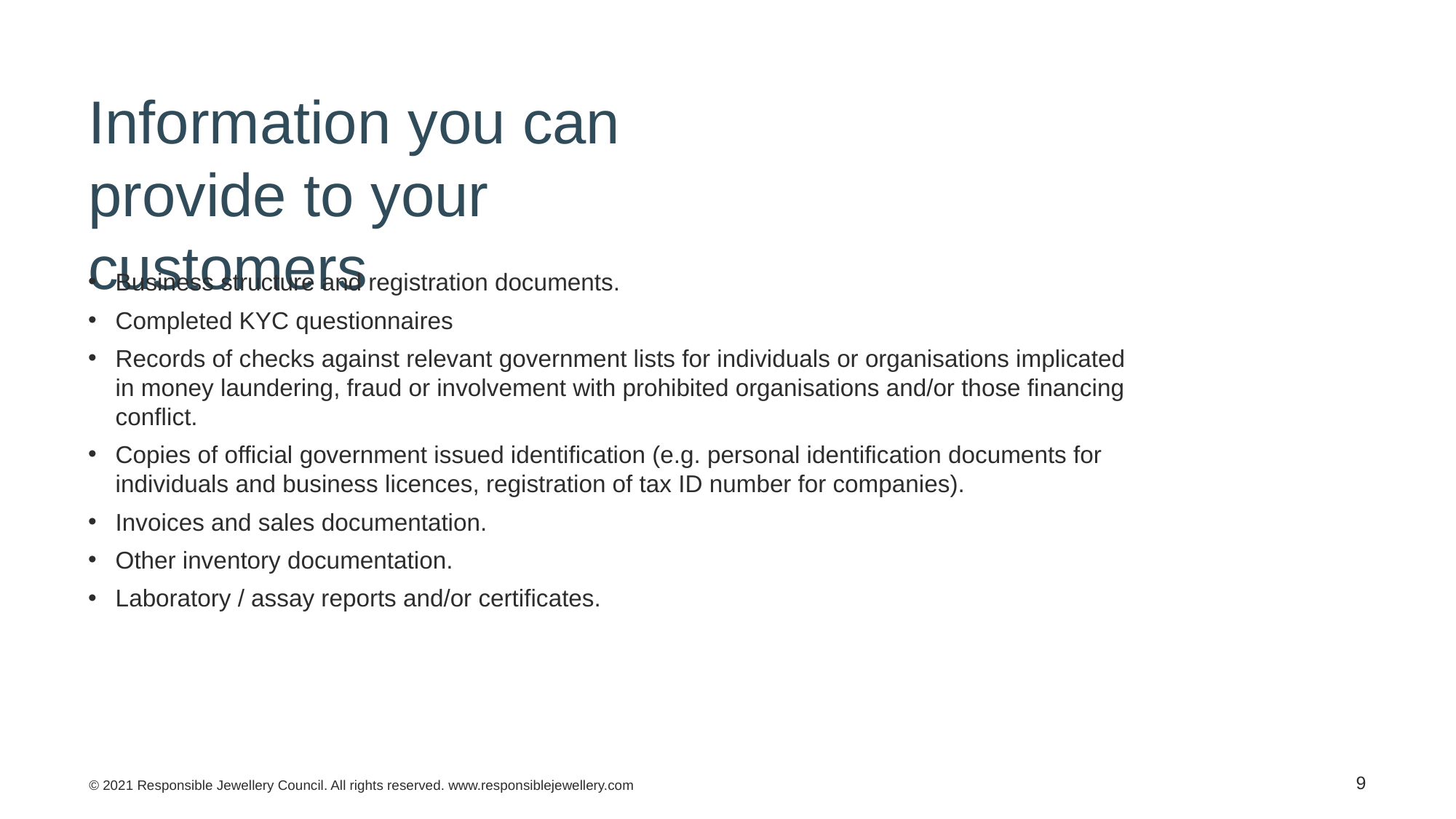

# Information you can provide to your customers
Business structure and registration documents.
Completed KYC questionnaires
Records of checks against relevant government lists for individuals or organisations implicated in money laundering, fraud or involvement with prohibited organisations and/or those financing conflict.
Copies of official government issued identification (e.g. personal identification documents for individuals and business licences, registration of tax ID number for companies).
Invoices and sales documentation.
Other inventory documentation.
Laboratory / assay reports and/or certificates.
9